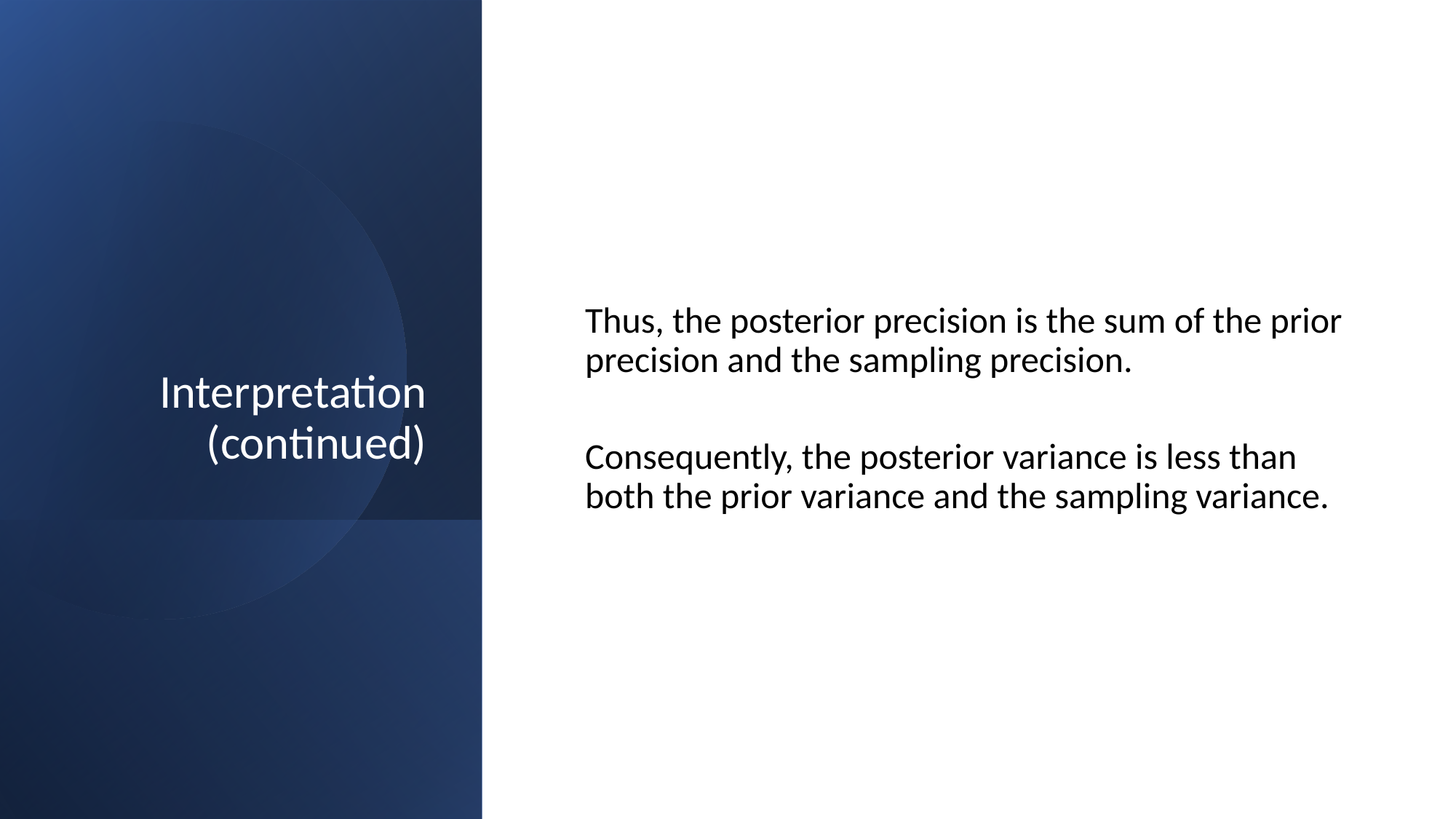

# Interpretation (continued)
Thus, the posterior precision is the sum of the prior precision and the sampling precision.

Consequently, the posterior variance is less than both the prior variance and the sampling variance.